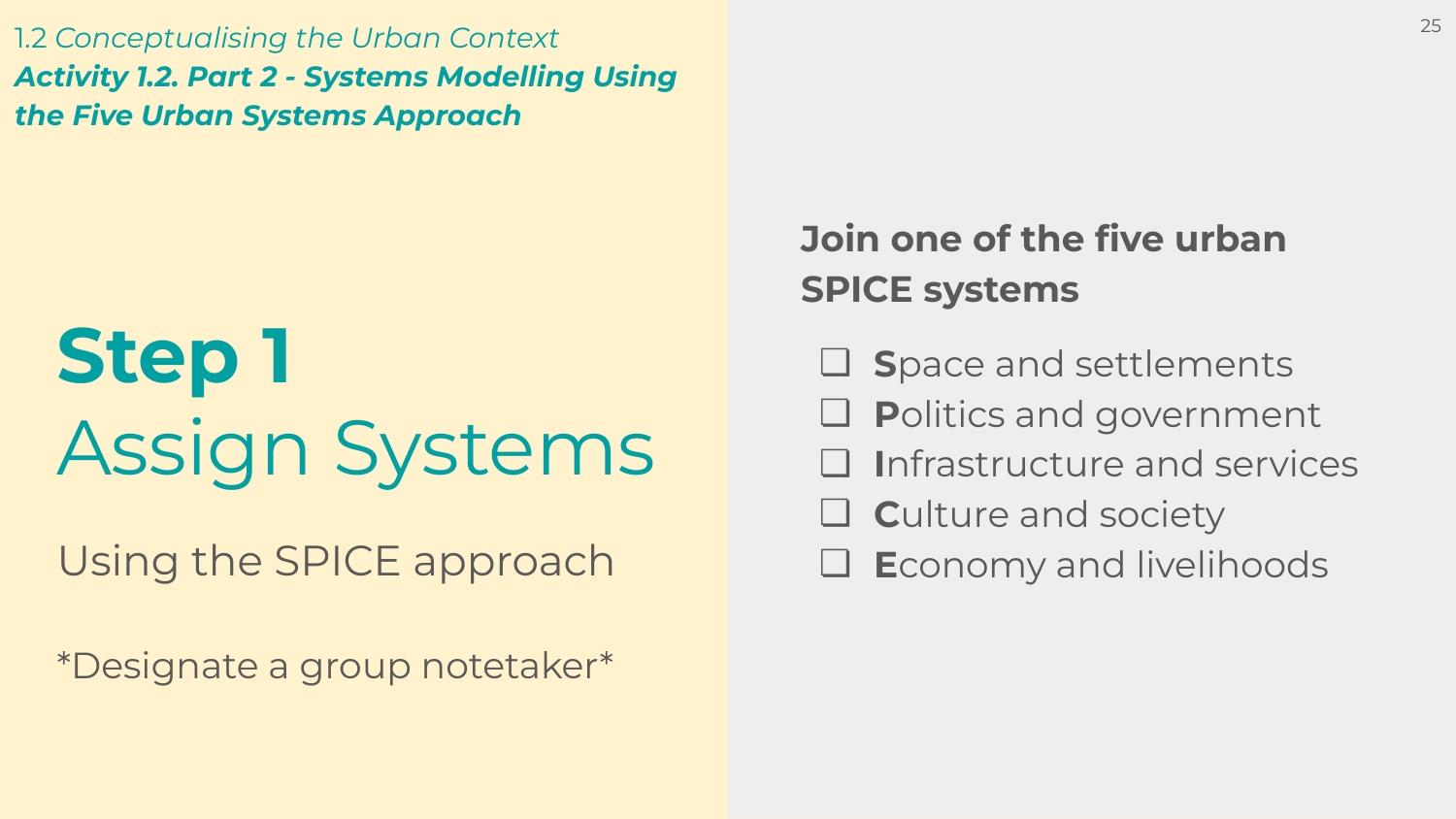

1.2 Conceptualising the Urban Context
Activity 1.2. Part 2 - Systems Modelling Using the Five Urban Systems Approach
25
Join one of the five urban SPICE systems
Space and settlements
Politics and government
Infrastructure and services
Culture and society
Economy and livelihoods

# Step 1 Assign Systems
Using the SPICE approach

*Designate a group notetaker*